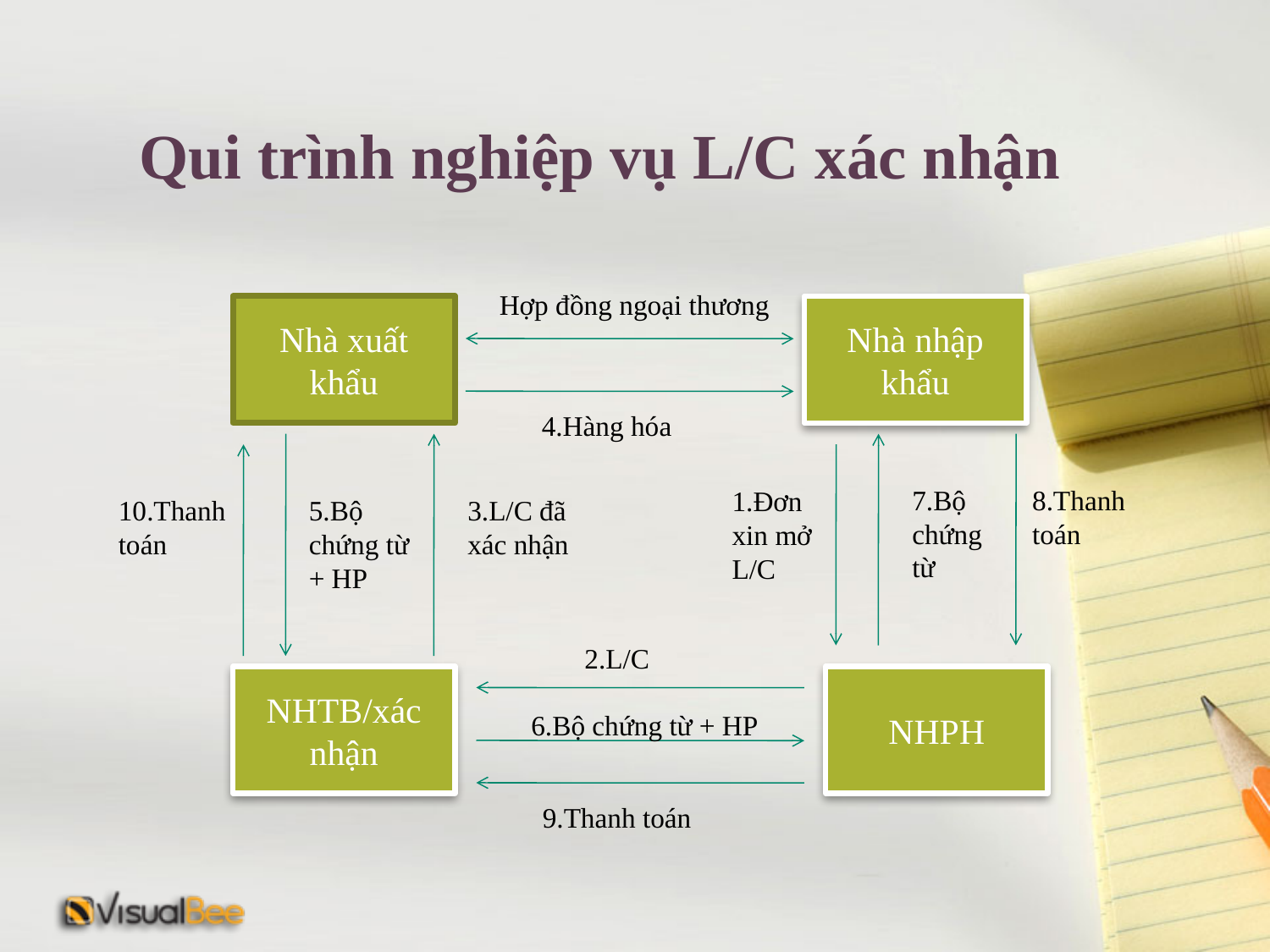

# Qui trình nghiệp vụ L/C xác nhận

Hợp đồng ngoại thương
Nhà xuất khẩu
Nhà nhập khẩu
4.Hàng hóa
7.Bộ chứng từ
8.Thanh toán
1.Đơn xin mở L/C
10.Thanh toán
5.Bộ chứng từ + HP
3.L/C đã xác nhận
2.L/C
NHTB/xác nhận
NHPH
6.Bộ chứng từ + HP
9.Thanh toán